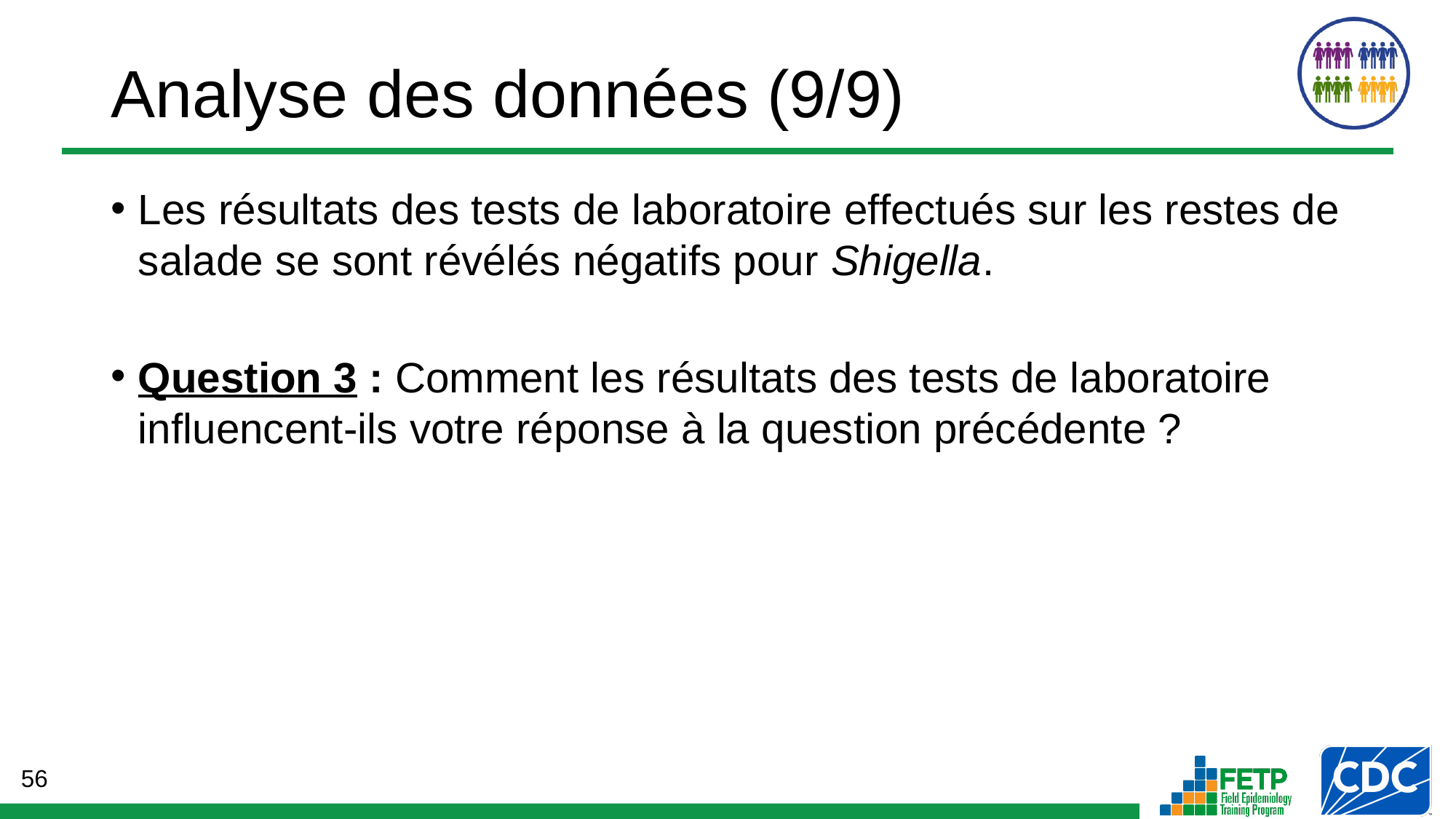

Analyse des données (9/9)
Les résultats des tests de laboratoire effectués sur les restes de salade se sont révélés négatifs pour Shigella.

Question 3 : Comment les résultats des tests de laboratoire influencent-ils votre réponse à la question précédente ?